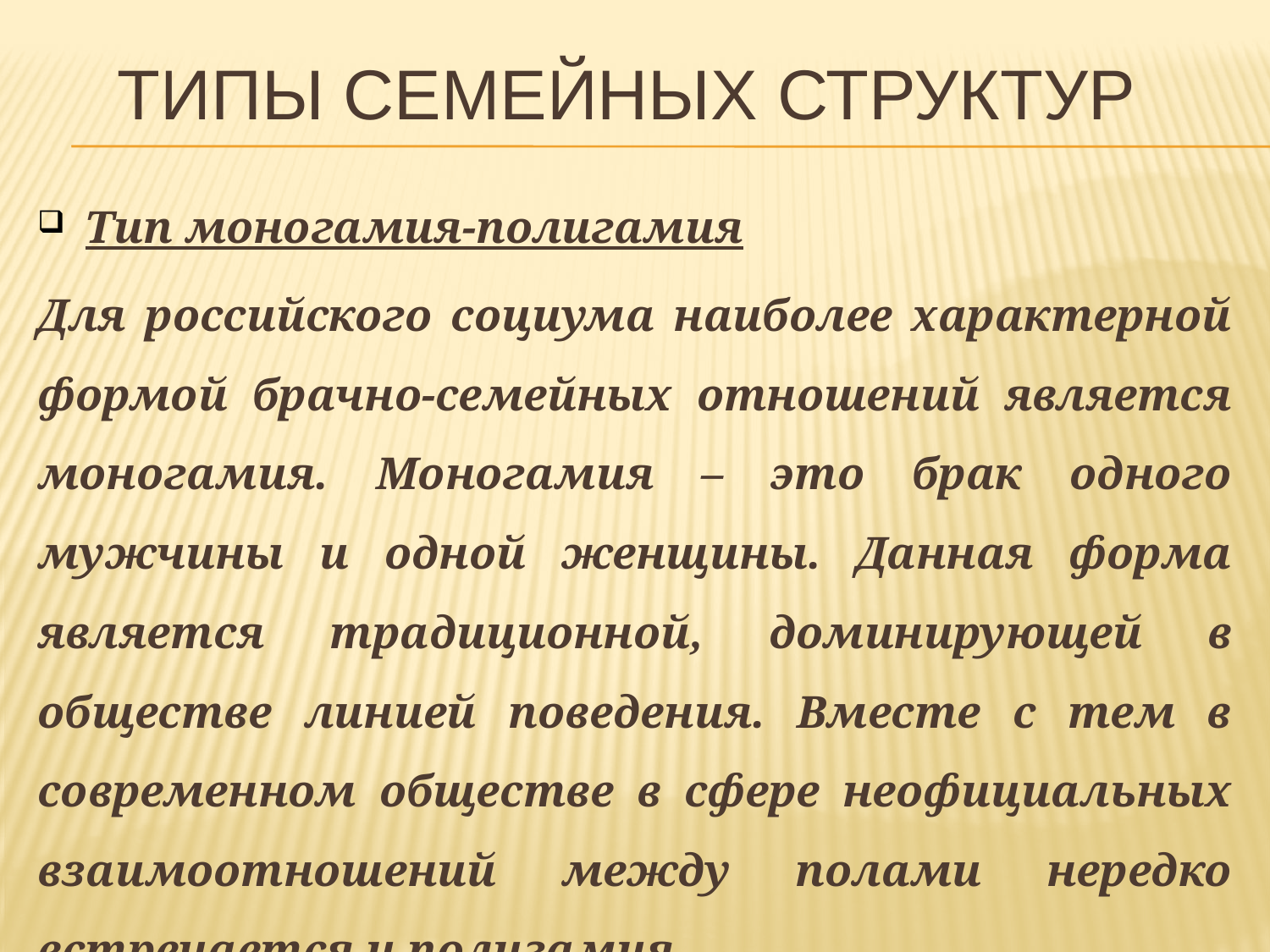

# Типы семейных структур
Тип моногамия-полигамия
Для российского социума наиболее характерной формой брачно-семейных отношений является моногамия. Моногамия – это брак одного мужчины и одной женщины. Данная форма является традиционной, доминирующей в обществе линией поведения. Вместе с тем в современном обществе в сфере неофициальных взаимоотношений между полами нередко встречается и полигамия.